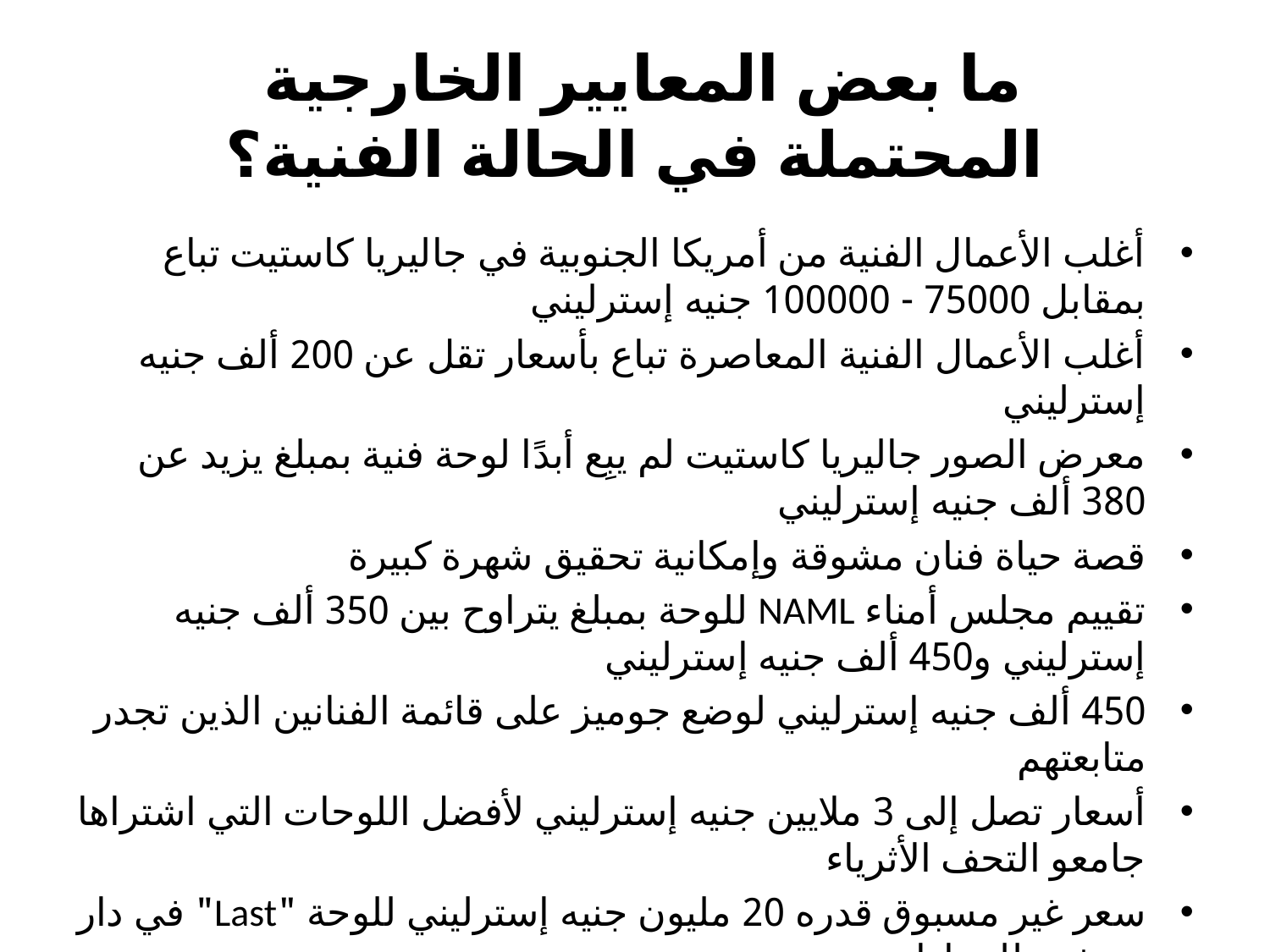

ما بعض المعايير الخارجية
المحتملة في الحالة الفنية؟
أغلب الأعمال الفنية من أمريكا الجنوبية في جاليريا كاستيت تباع بمقابل 75000 - 100000 جنيه إسترليني
أغلب الأعمال الفنية المعاصرة تباع بأسعار تقل عن 200 ألف جنيه إسترليني
معرض الصور جاليريا كاستيت لم يبِع أبدًا لوحة فنية بمبلغ يزيد عن 380 ألف جنيه إسترليني
قصة حياة فنان مشوقة وإمكانية تحقيق شهرة كبيرة
تقييم مجلس أمناء NAML للوحة بمبلغ يتراوح بين 350 ألف جنيه إسترليني و450 ألف جنيه إسترليني
450 ألف جنيه إسترليني لوضع جوميز على قائمة الفنانين الذين تجدر متابعتهم
أسعار تصل إلى 3 ملايين جنيه إسترليني لأفضل اللوحات التي اشتراها جامعو التحف الأثرياء
سعر غير مسبوق قدره 20 مليون جنيه إسترليني للوحة "Last" في دار سوذبي للمزادات